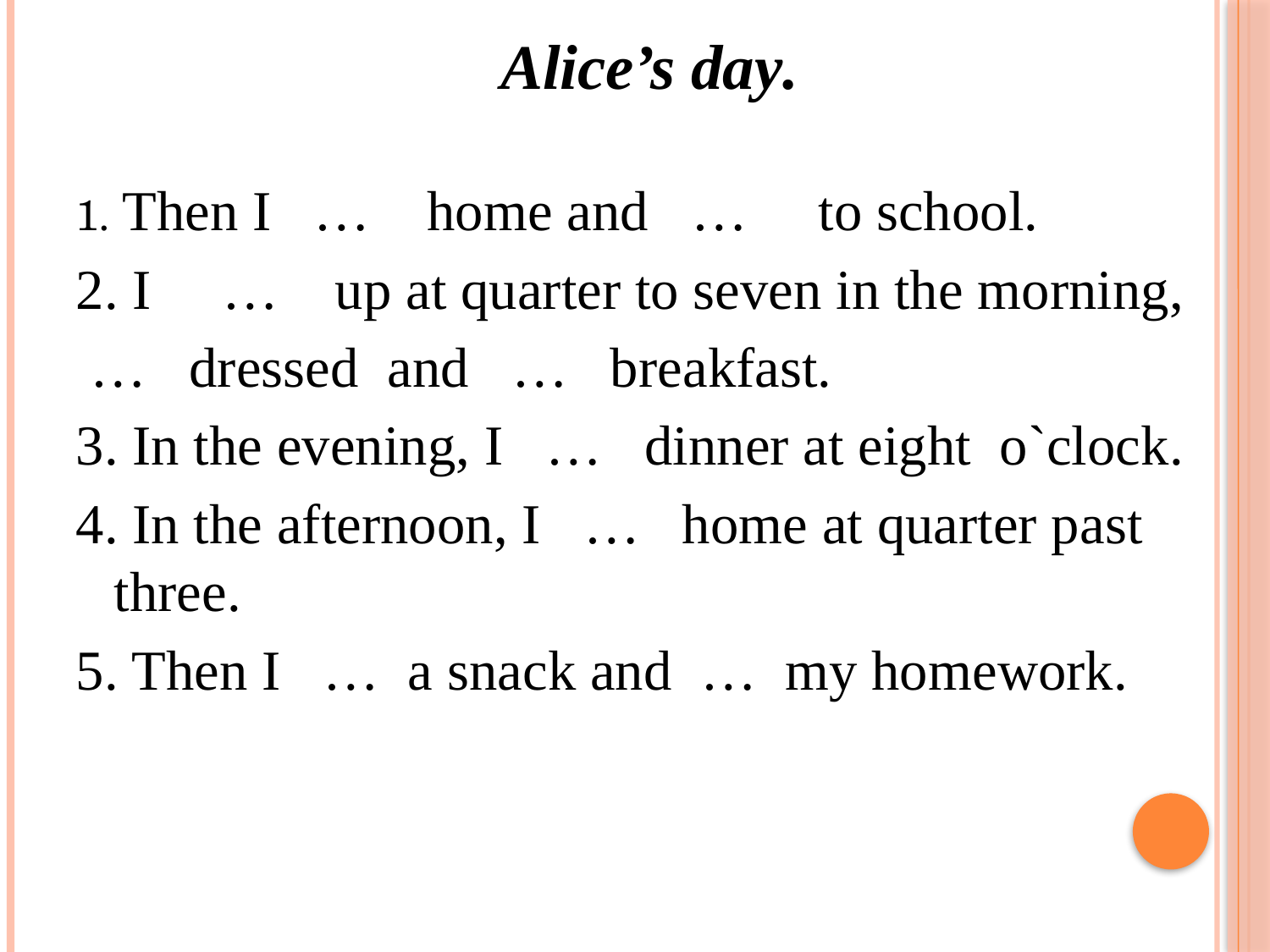

Alice’s day.

1. Then I   …    home and   …     to school.
2. I     …    up at quarter to seven in the morning,
 …   dressed  and   …   breakfast.
3. In the evening, I   …   dinner at eight  o`clock.
4. In the afternoon, I   …   home at quarter past three.
5. Then I   …  a snack and  …  my homework.
#